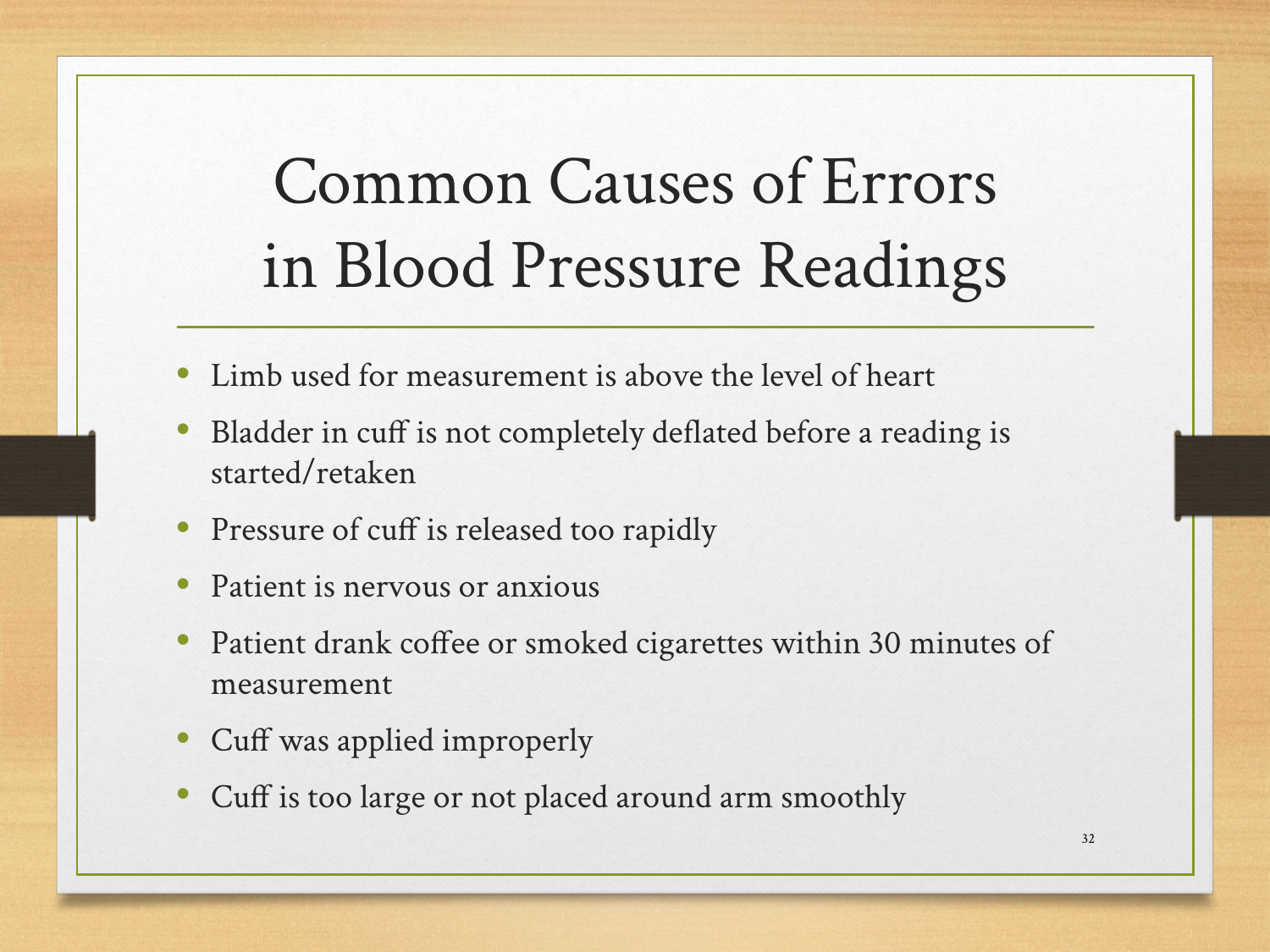

# Common Causes of Errors in Blood Pressure Readings
Limb used for measurement is above the level of heart
Bladder in cuff is not completely deflated before a reading is started/retaken
Pressure of cuff is released too rapidly
Patient is nervous or anxious
Patient drank coffee or smoked cigarettes within 30 minutes of measurement
Cuff was applied improperly
Cuff is too large or not placed around arm smoothly
 32